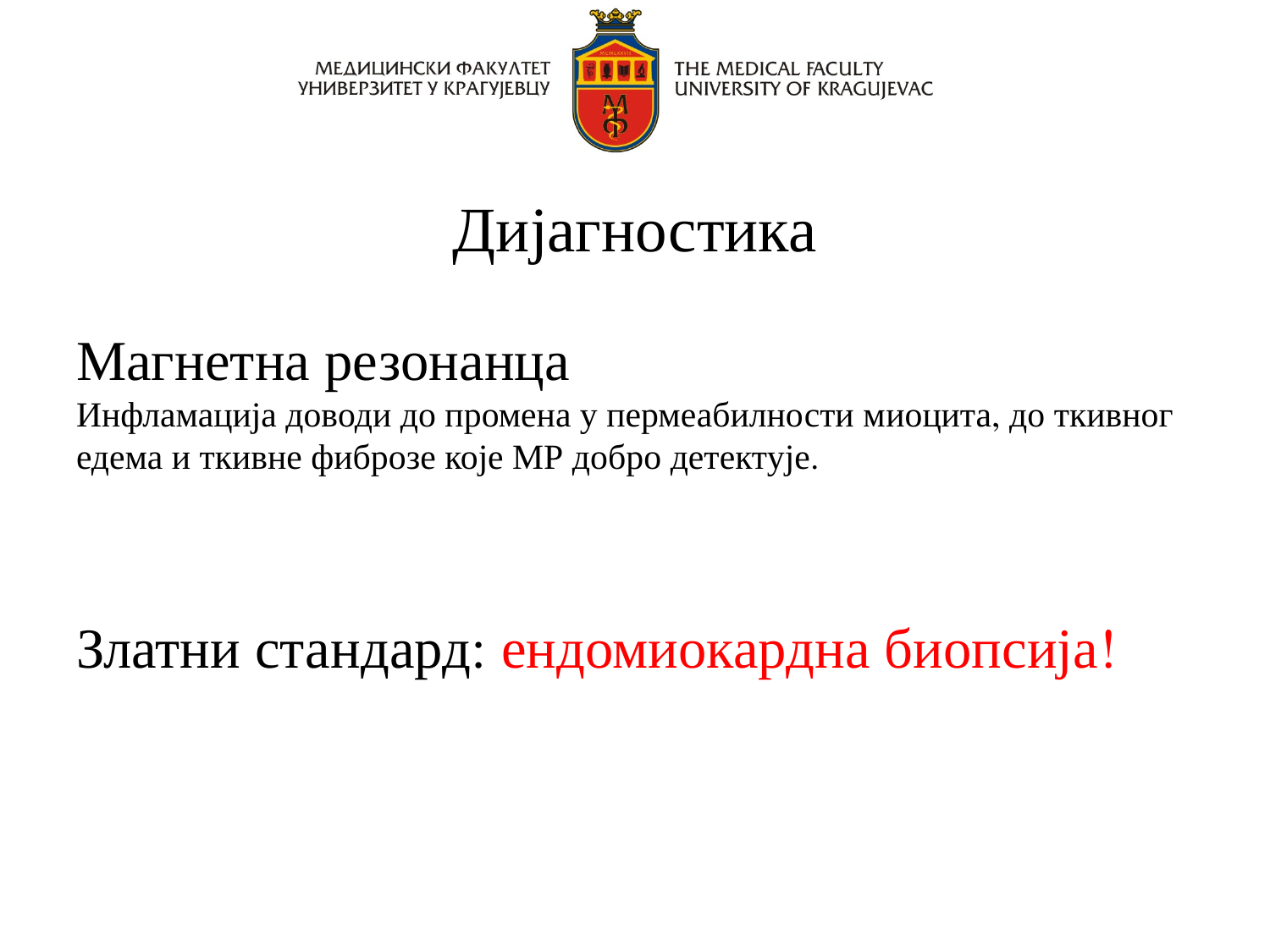

# Дијагностика
Магнетна резонанца
Инфламација доводи до промена у пермеабилности миоцита, до ткивног едема и ткивне фиброзе које МР добро детектује.

Златни стандард: ендомиокардна биопсија!